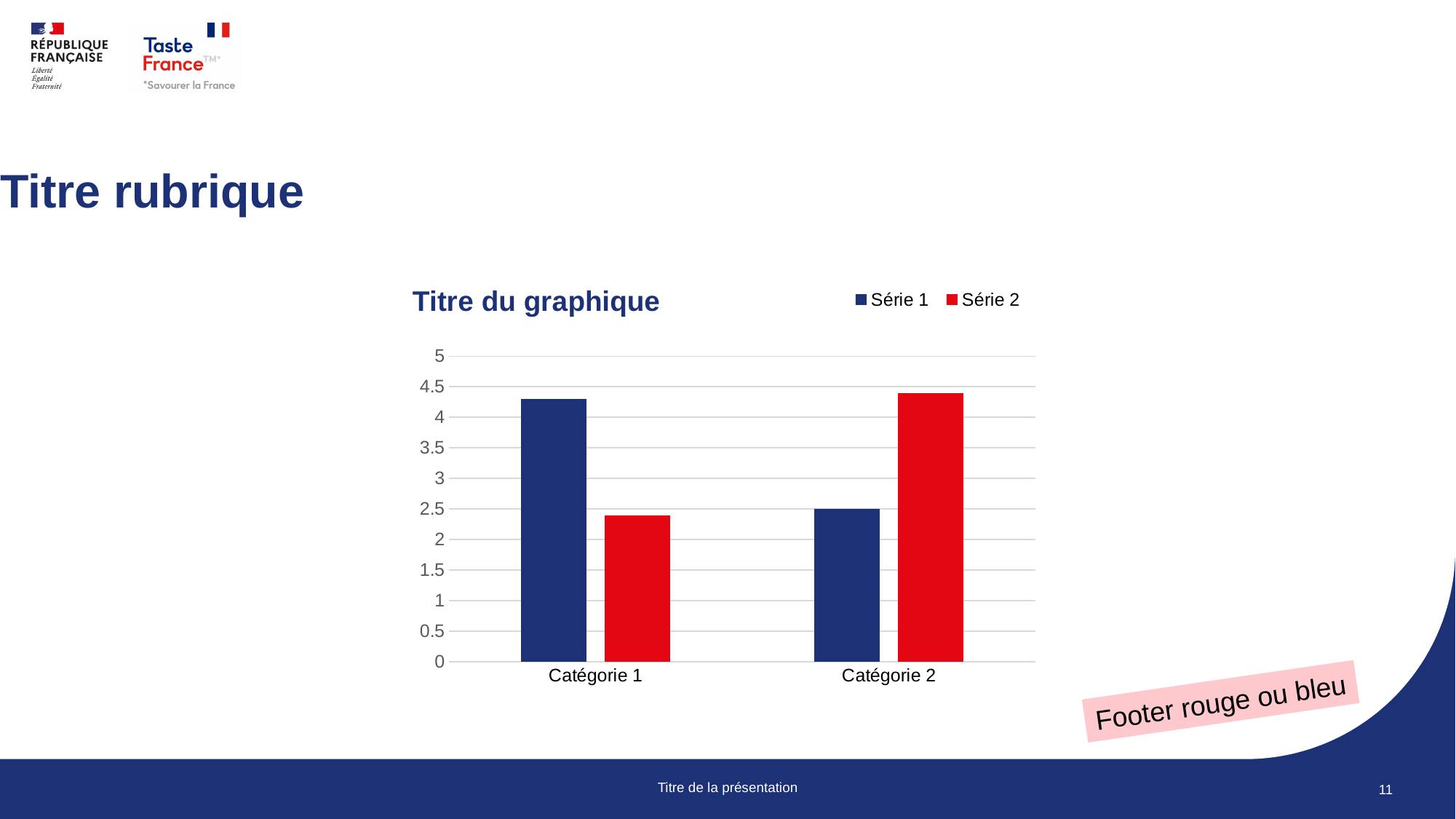

# Titre rubrique

### Chart: Titre du graphique

| Category | Série 1 | Série 2 |
|---|---|---|
| Catégorie 1 | 4.3 | 2.4 |
| Catégorie 2 | 2.5 | 4.4 |
Footer rouge ou bleu
Titre de la présentation
11